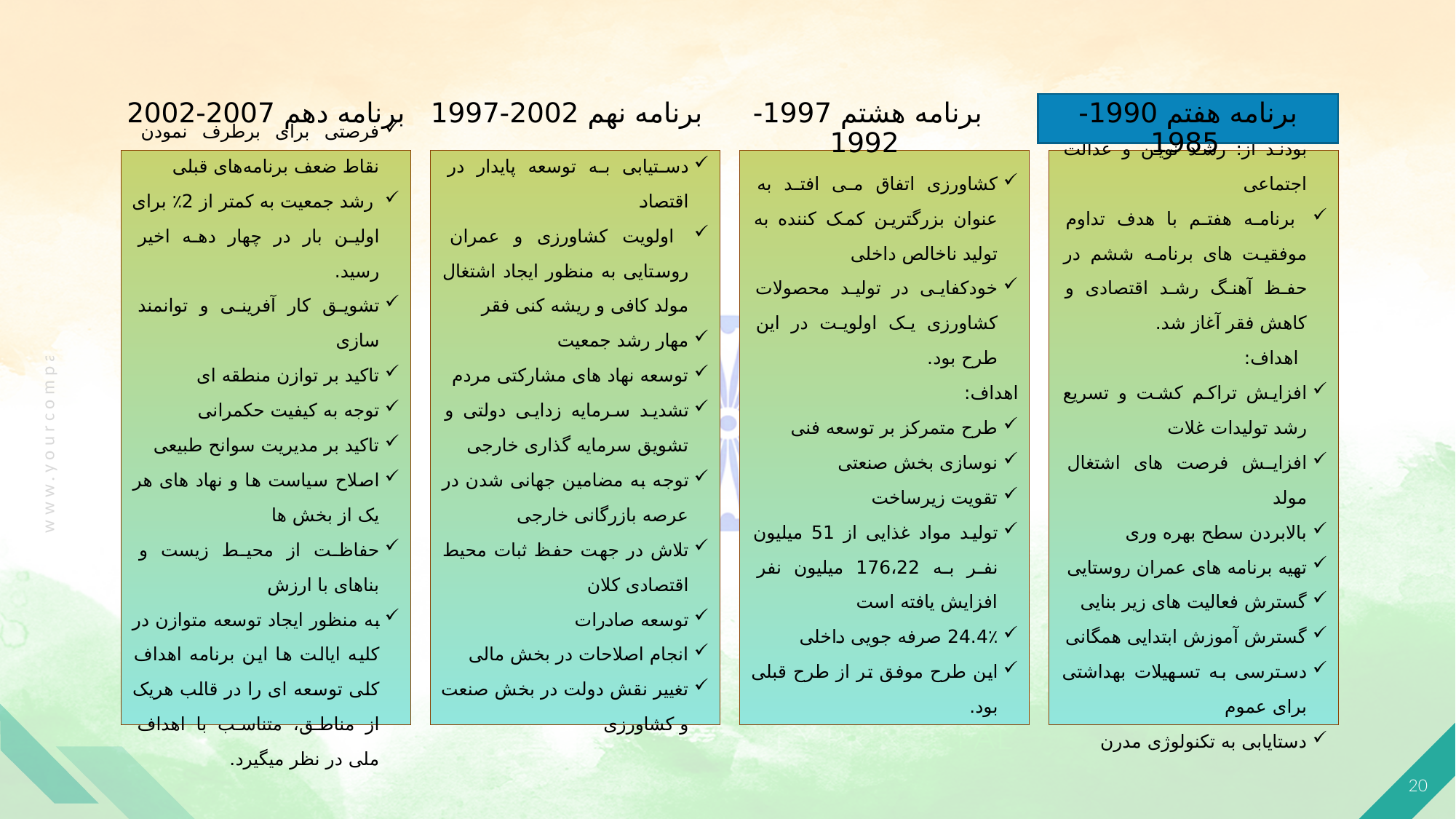

برنامه دهم 2007-2002
برنامه نهم 2002-1997
برنامه هشتم 1997-1992
# برنامه هفتم 1990-1985
فرصتی برای برطرف نمودن نقاط ضعف برنامه‌های قبلی
 رشد جمعیت به کمتر از 2٪ برای اولین بار در چهار دهه اخیر رسید.
تشویق کار آفرینی و توانمند سازی
تاکید بر توازن منطقه ای
توجه به کیفیت حکمرانی
تاکید بر مدیریت سوانح طبیعی
اصلاح سیاست ها و نهاد های هر یک از بخش ها
حفاظت از محیط زیست و بناهای با ارزش
به منظور ایجاد توسعه متوازن در کلیه ایالت ها این برنامه اهداف کلی توسعه ای را در قالب هریک از مناطق، متناسب با اهداف ملی در نظر میگیرد.
دستیابی به توسعه پایدار در اقتصاد
 اولویت کشاورزی و عمران روستایی به منظور ایجاد اشتغال مولد کافی و ریشه کنی فقر
مهار رشد جمعیت
توسعه نهاد های مشارکتی مردم
تشدید سرمایه زدایی دولتی و تشویق سرمایه گذاری خارجی
توجه به مضامین جهانی شدن در عرصه بازرگانی خارجی
تلاش در جهت حفظ ثبات محیط اقتصادی کلان
توسعه صادرات
انجام اصلاحات در بخش مالی
تغییر نقش دولت در بخش صنعت و کشاورزی
کشاورزی اتفاق می افتد به عنوان بزرگترین کمک کننده به تولید ناخالص داخلی
خودکفایی در تولید محصولات کشاورزی یک اولویت در این طرح بود.
اهداف:
طرح متمرکز بر توسعه فنی
نوسازی بخش صنعتی
تقویت زیرساخت
تولید مواد غذایی از 51 میلیون نفر به 176،22 میلیون نفر افزایش یافته است
24.4٪ صرفه جویی داخلی
این طرح موفق تر از طرح قبلی بود.
اصول اولیه این برنامه عبارتند بودند از: رشد نوین و عدالت اجتماعی
 برنامه هفتم با هدف تداوم موفقیت های برنامه ششم در حفظ آهنگ رشد اقتصادی و کاهش فقر آغاز شد.
     اهداف:
افزایش تراکم کشت و تسریع رشد تولیدات غلات
افزایش فرصت های اشتغال مولد
بالابردن سطح بهره وری
تهیه برنامه های عمران روستایی
گسترش فعالیت های زیر بنایی
گسترش آموزش ابتدایی همگانی
دسترسی به تسهیلات بهداشتی برای عموم
دستایابی به تکنولوژی مدرن